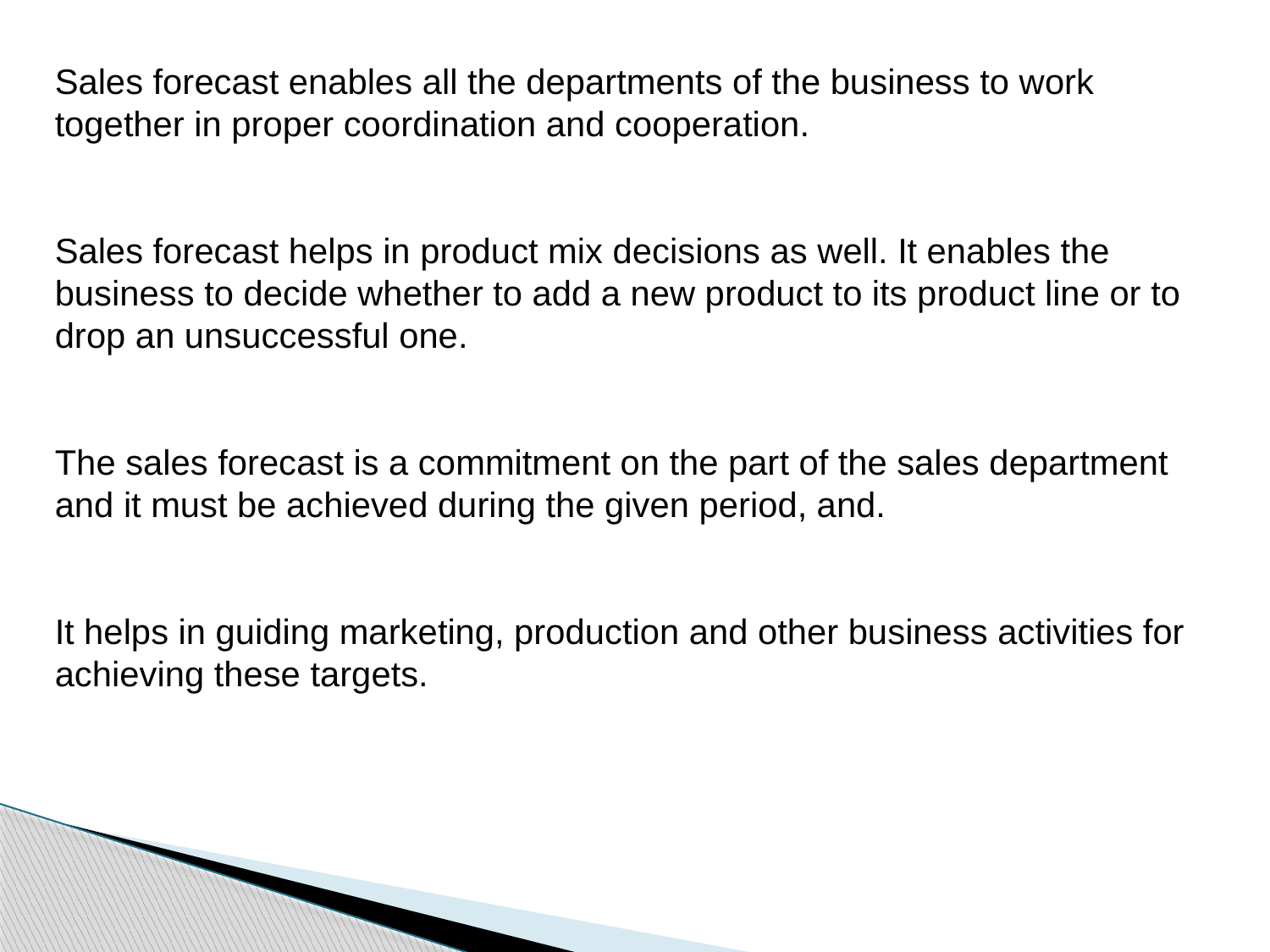

Sales forecast enables all the departments of the business to work together in proper coordination and cooperation.

Sales forecast helps in product mix decisions as well. It enables the business to decide whether to add a new product to its product line or to drop an unsuccessful one.

The sales forecast is a commitment on the part of the sales department and it must be achieved during the given period, and.

It helps in guiding marketing, production and other business activities for achieving these targets.